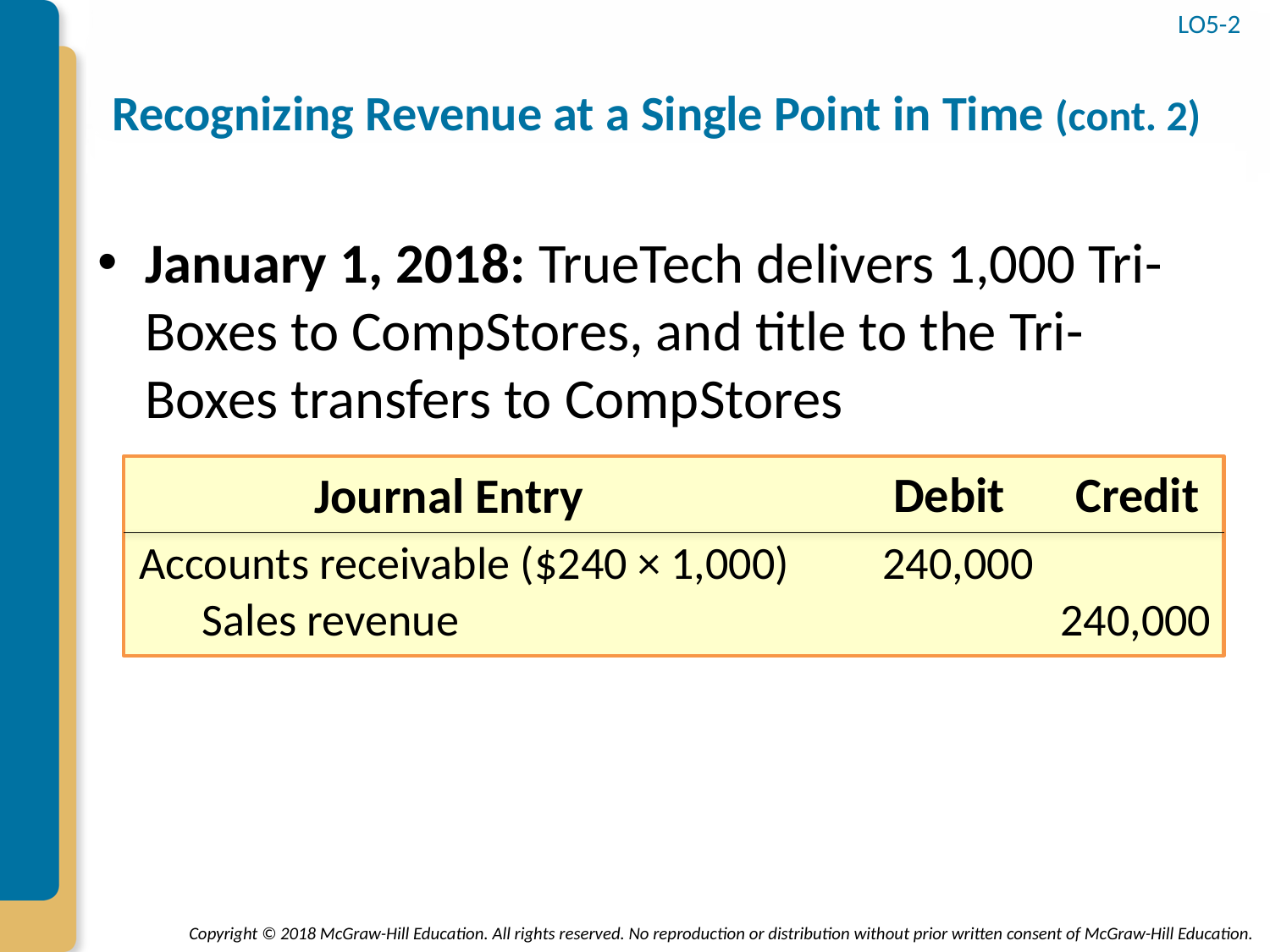

LO5-2
# Recognizing Revenue at a Single Point in Time (cont. 2)
January 1, 2018: TrueTech delivers 1,000 Tri-Boxes to CompStores, and title to the Tri-Boxes transfers to CompStores

Debit
Credit
Journal Entry
Accounts receivable ($240 × 1,000)
240,000
Sales revenue
240,000